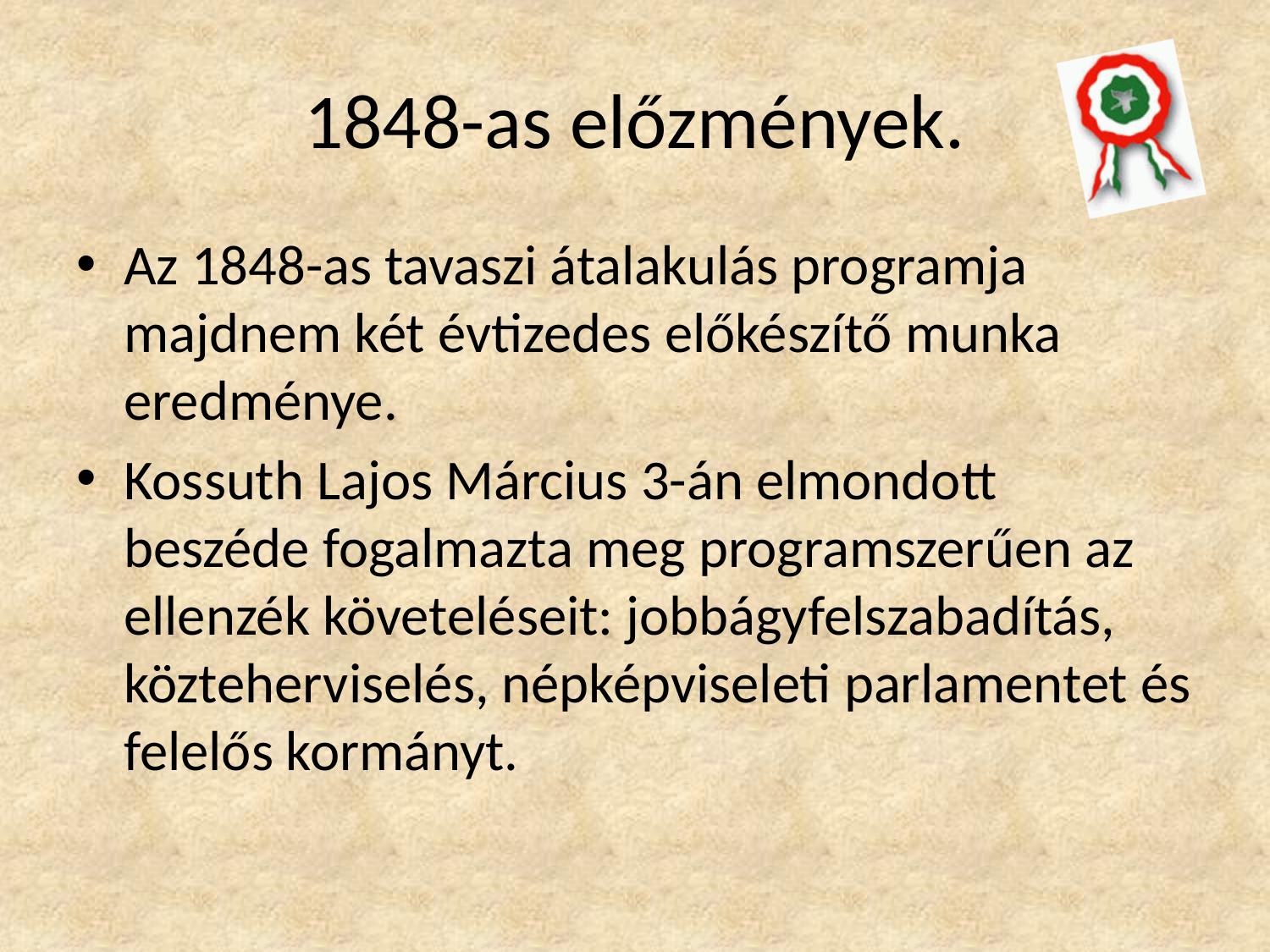

# 1848-as előzmények.
Az 1848-as tavaszi átalakulás programja majdnem két évtizedes előkészítő munka eredménye.
Kossuth Lajos Március 3-án elmondott beszéde fogalmazta meg programszerűen az ellenzék követeléseit: jobbágyfelszabadítás, közteherviselés, népképviseleti parlamentet és felelős kormányt.